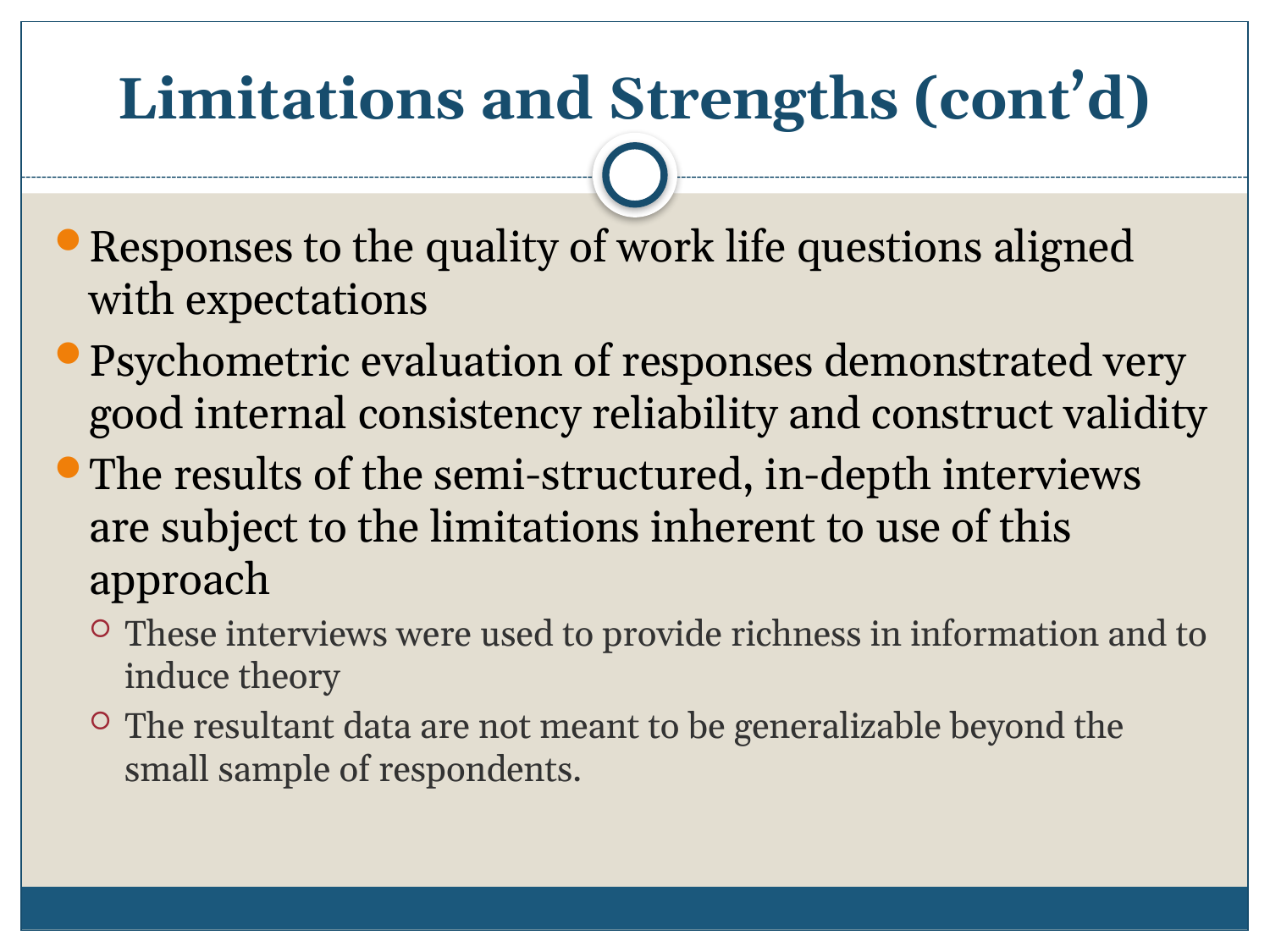

# Limitations and Strengths (cont’d)
Responses to the quality of work life questions aligned with expectations
Psychometric evaluation of responses demonstrated very good internal consistency reliability and construct validity
The results of the semi-structured, in-depth interviews are subject to the limitations inherent to use of this approach
These interviews were used to provide richness in information and to induce theory
The resultant data are not meant to be generalizable beyond the small sample of respondents.